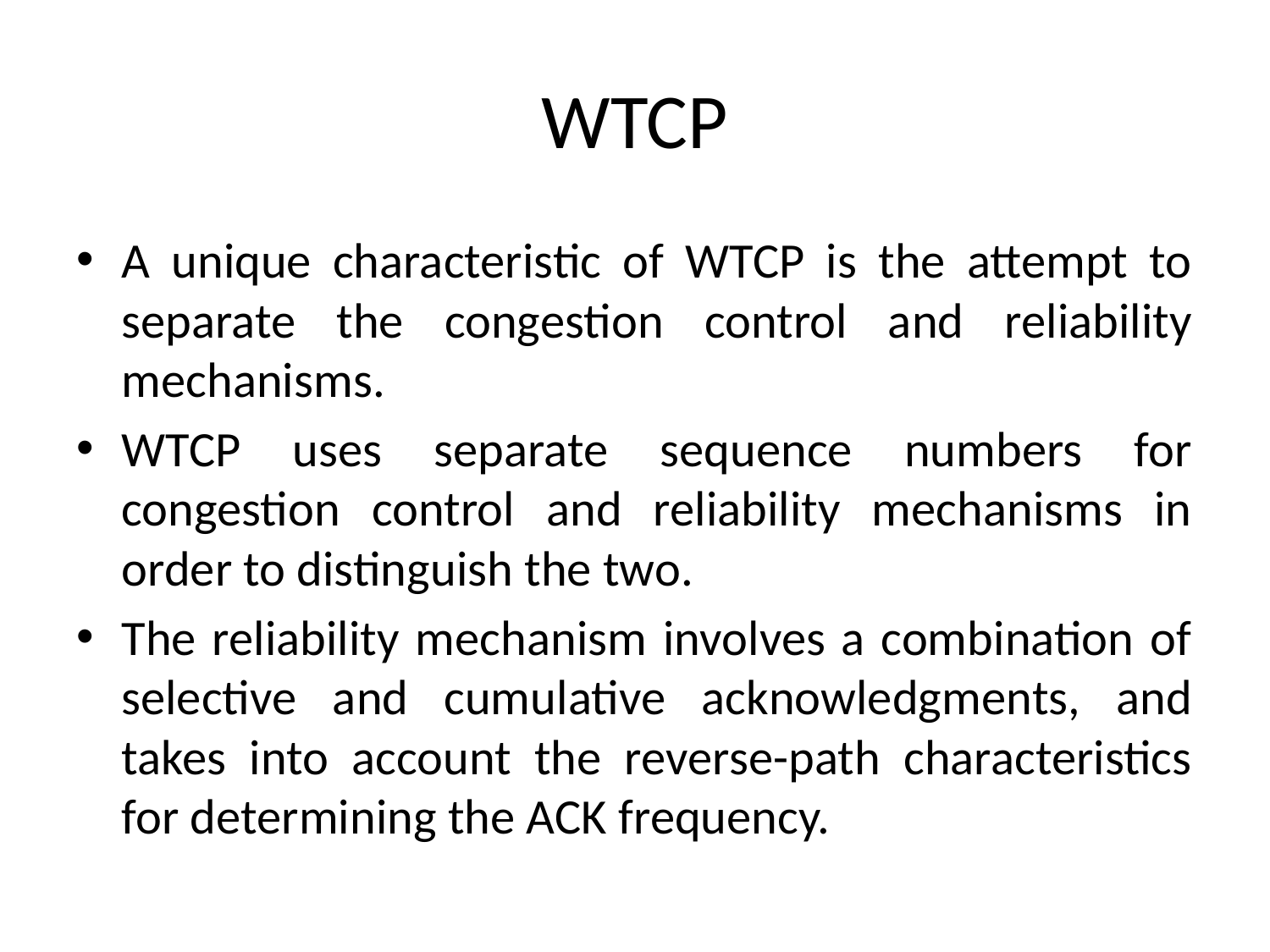

# WTCP
A unique characteristic of WTCP is the attempt to separate the congestion control and reliability mechanisms.
WTCP uses separate sequence numbers for congestion control and reliability mechanisms in order to distinguish the two.
The reliability mechanism involves a combination of selective and cumulative acknowledgments, and takes into account the reverse-path characteristics for determining the ACK frequency.